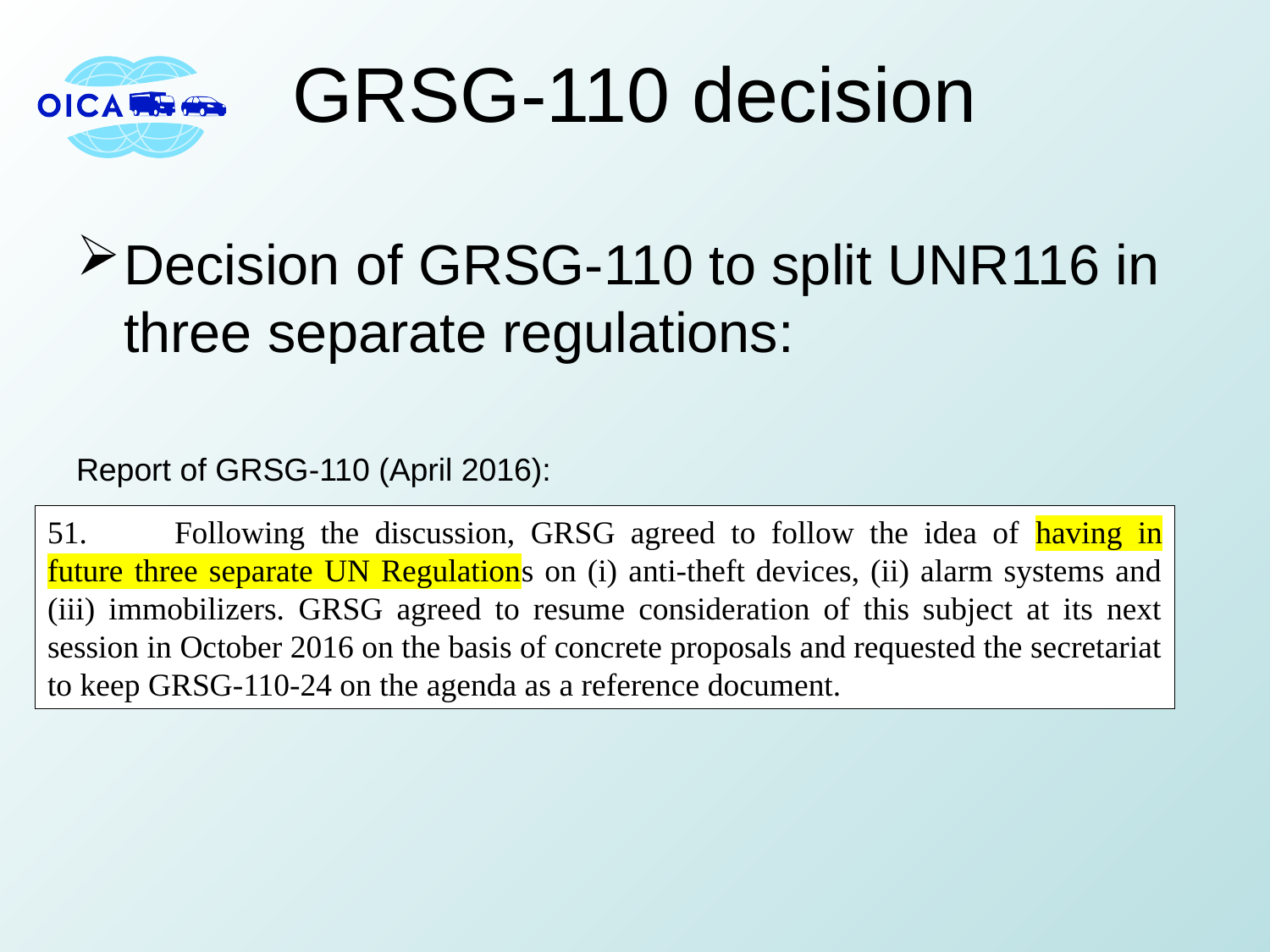

# GRSG-110 decision
Decision of GRSG-110 to split UNR116 in three separate regulations:

Report of GRSG-110 (April 2016):
51.	Following the discussion, GRSG agreed to follow the idea of having in future three separate UN Regulations on (i) anti-theft devices, (ii) alarm systems and (iii) immobilizers. GRSG agreed to resume consideration of this subject at its next session in October 2016 on the basis of concrete proposals and requested the secretariat to keep GRSG-110-24 on the agenda as a reference document.